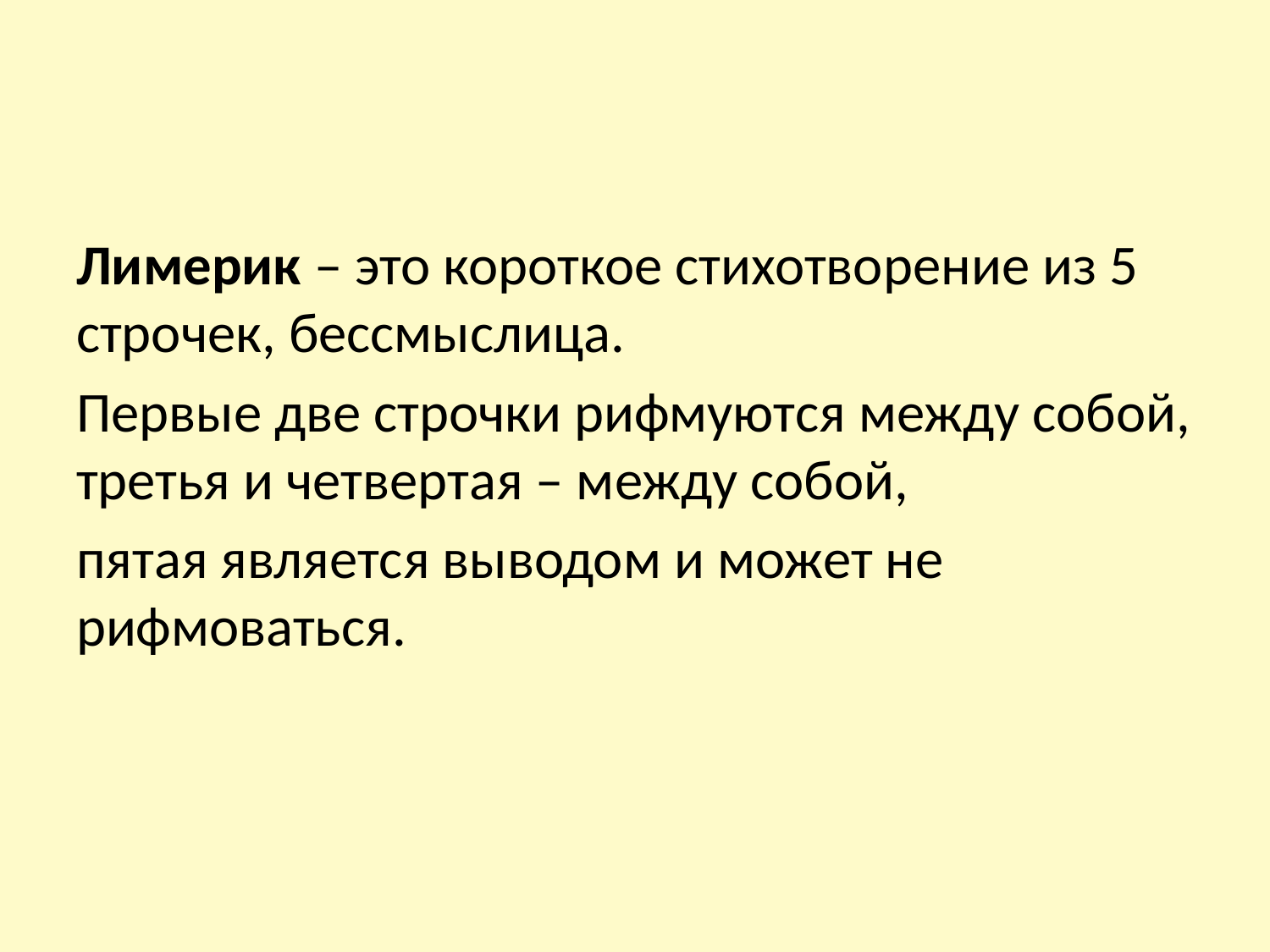

#
Лимерик – это короткое стихотворение из 5 строчек, бессмыслица.
Первые две строчки рифмуются между собой, третья и четвертая – между собой,
пятая является выводом и может не рифмоваться.